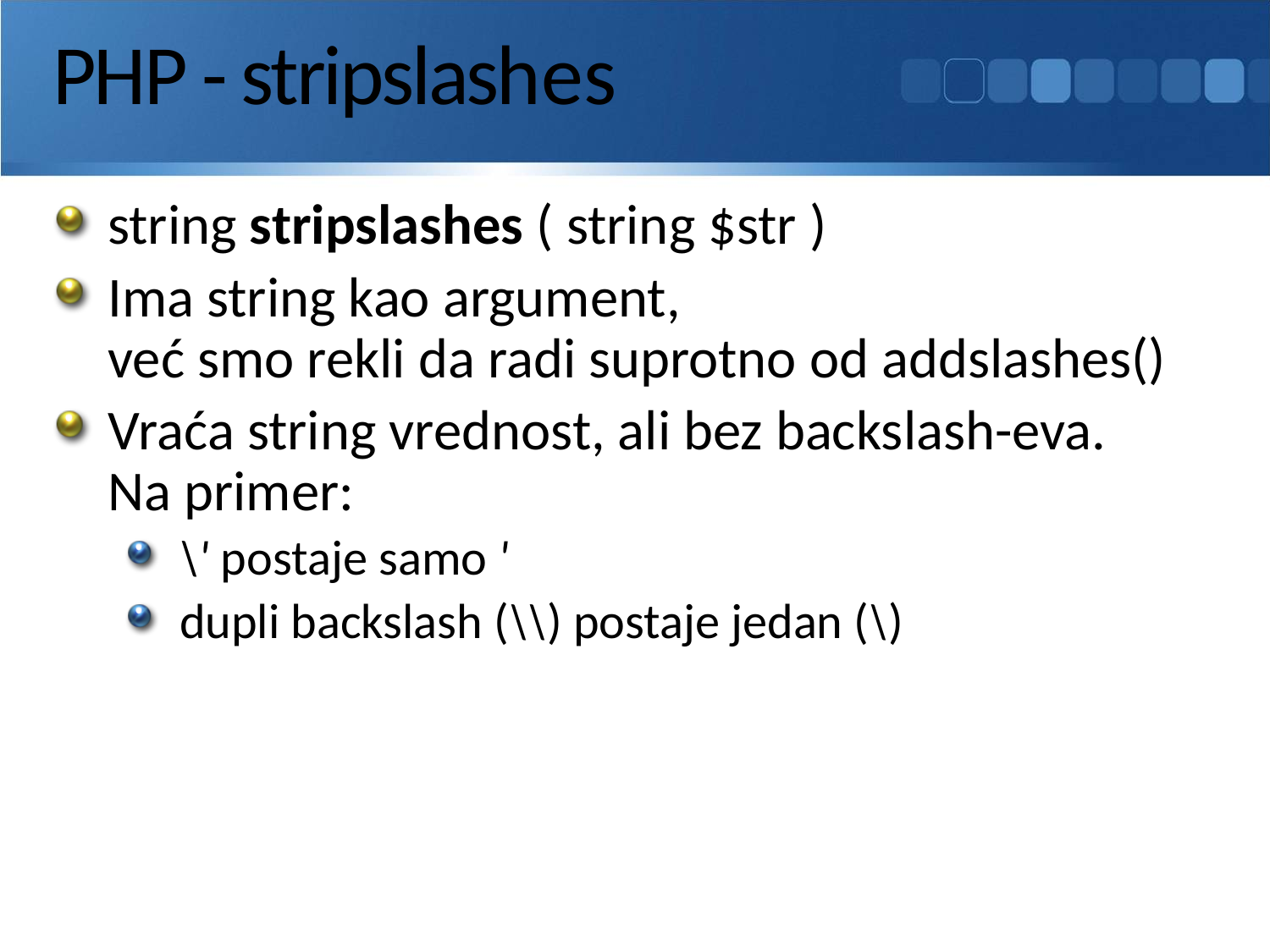

# PHP - stripslashes
string stripslashes ( string $str )
Ima string kao argument,
već smo rekli da radi suprotno od addslashes()
Vraća string vrednost, ali bez backslash-eva.
Na primer:
\' postaje samo '
dupli backslash (\\) postaje jedan (\)